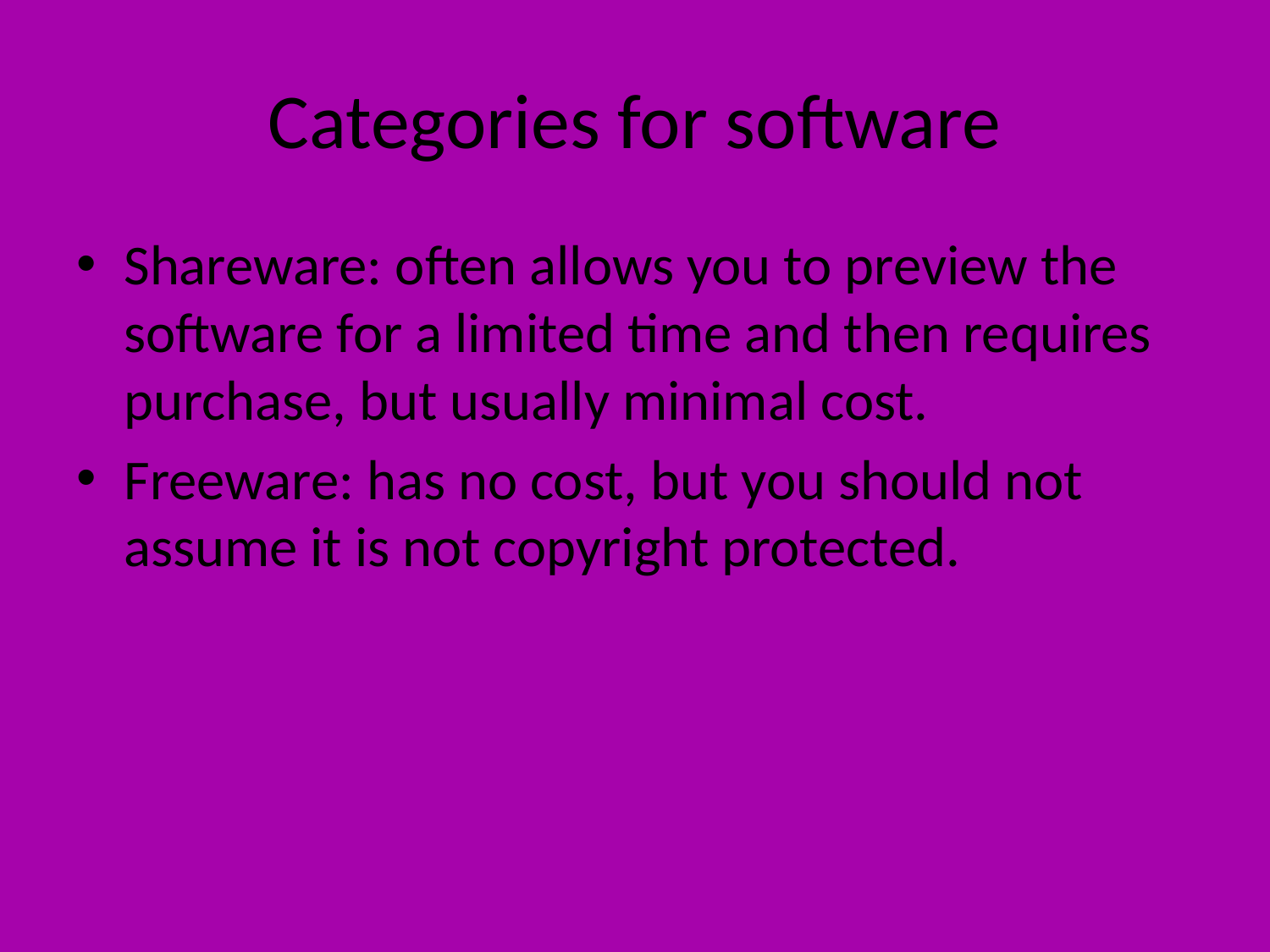

# Categories for software
Shareware: often allows you to preview the software for a limited time and then requires purchase, but usually minimal cost.
Freeware: has no cost, but you should not assume it is not copyright protected.